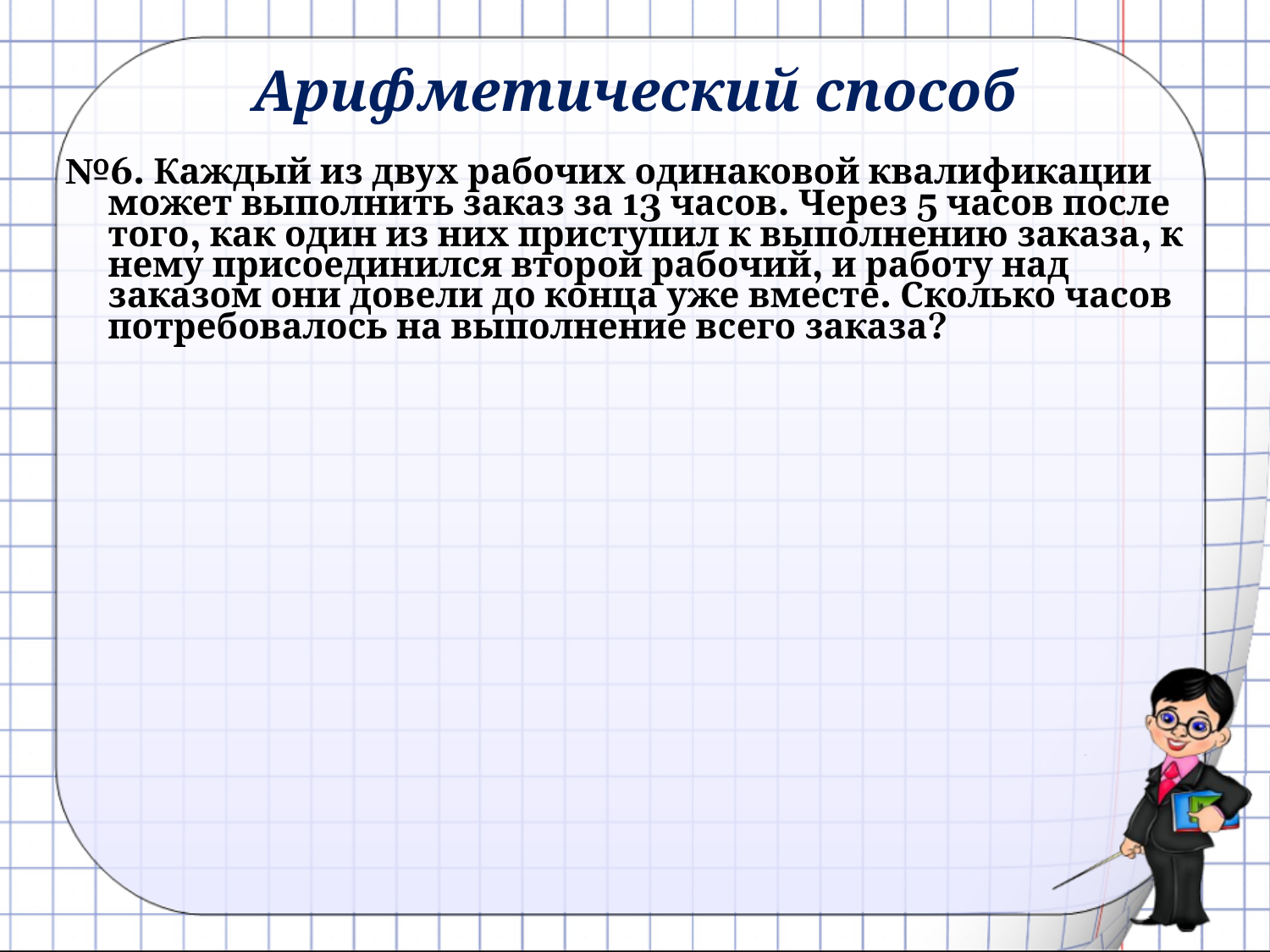

# Арифметический способ
№6. Каждый из двух рабочих одинаковой квалификации может выполнить заказ за 13 часов. Через 5 часов после того, как один из них приступил к выполнению заказа, к нему присоединился второй рабочий, и работу над заказом они довели до конца уже вместе. Сколько часов потребовалось на выполнение всего заказа?